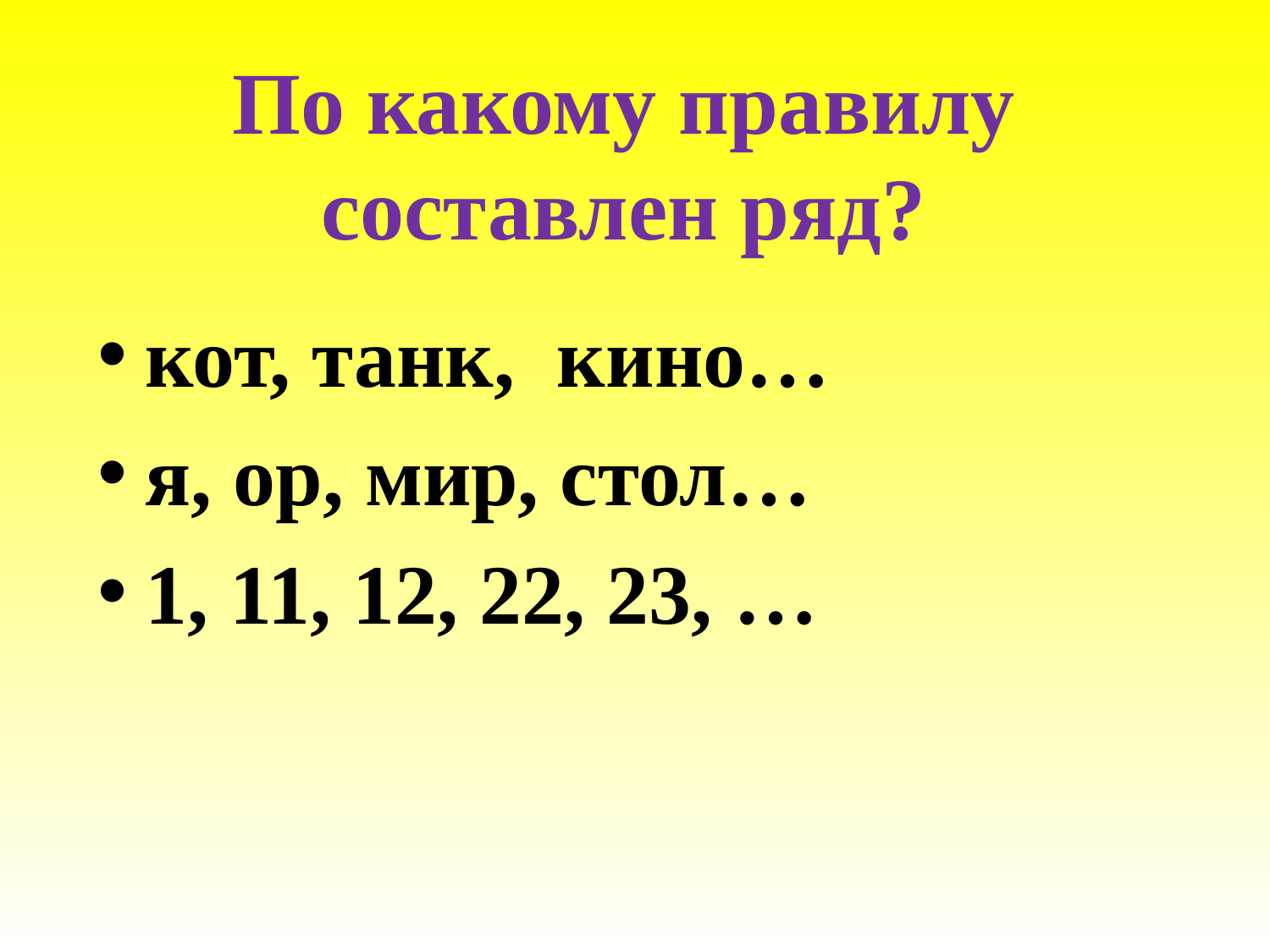

# По какому правилу составлен ряд?
кот, танк,  кино…
я, ор, мир, стол…
1, 11, 12, 22, 23, …